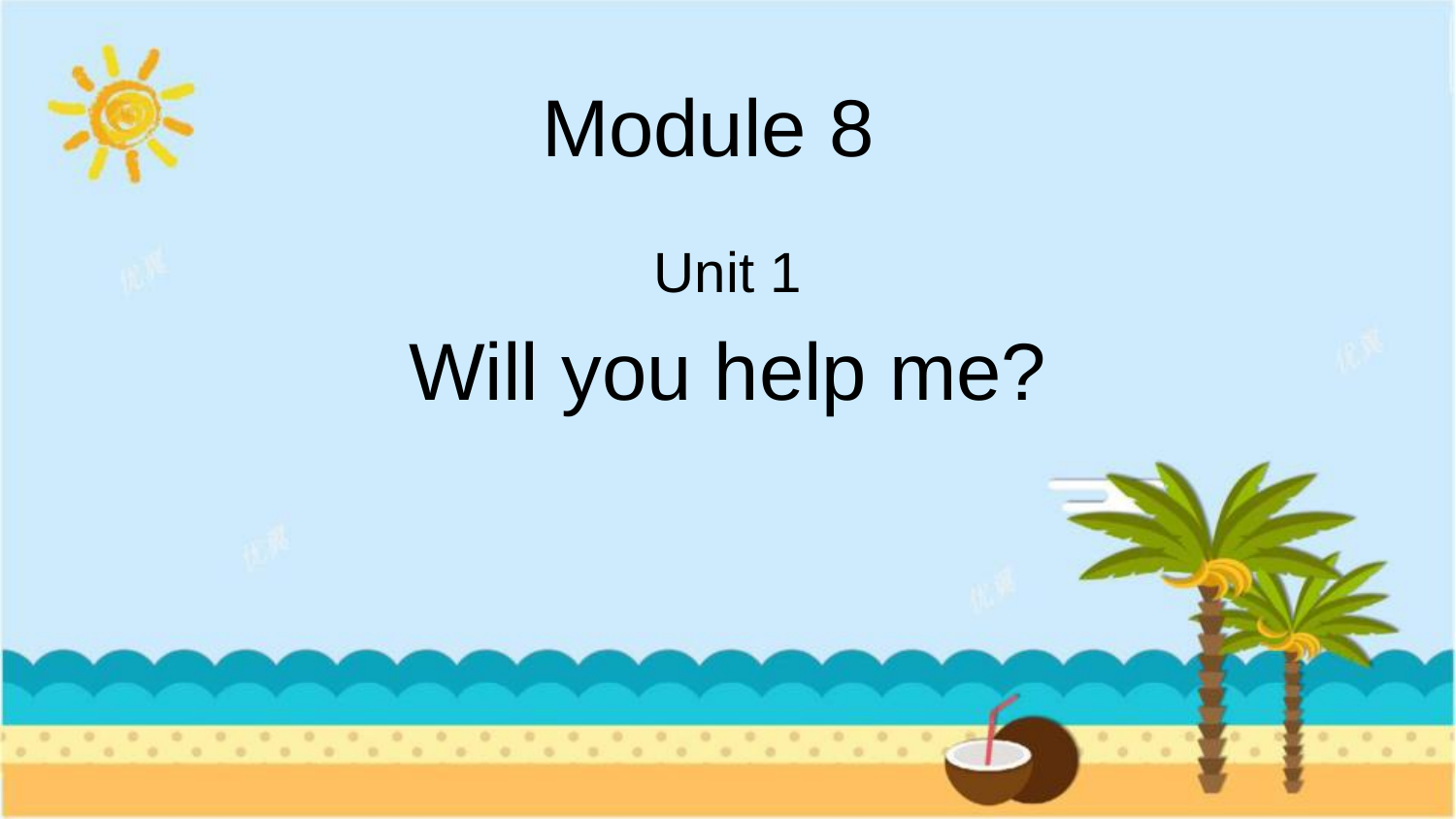

Module 8
Unit 1
Will you help me?